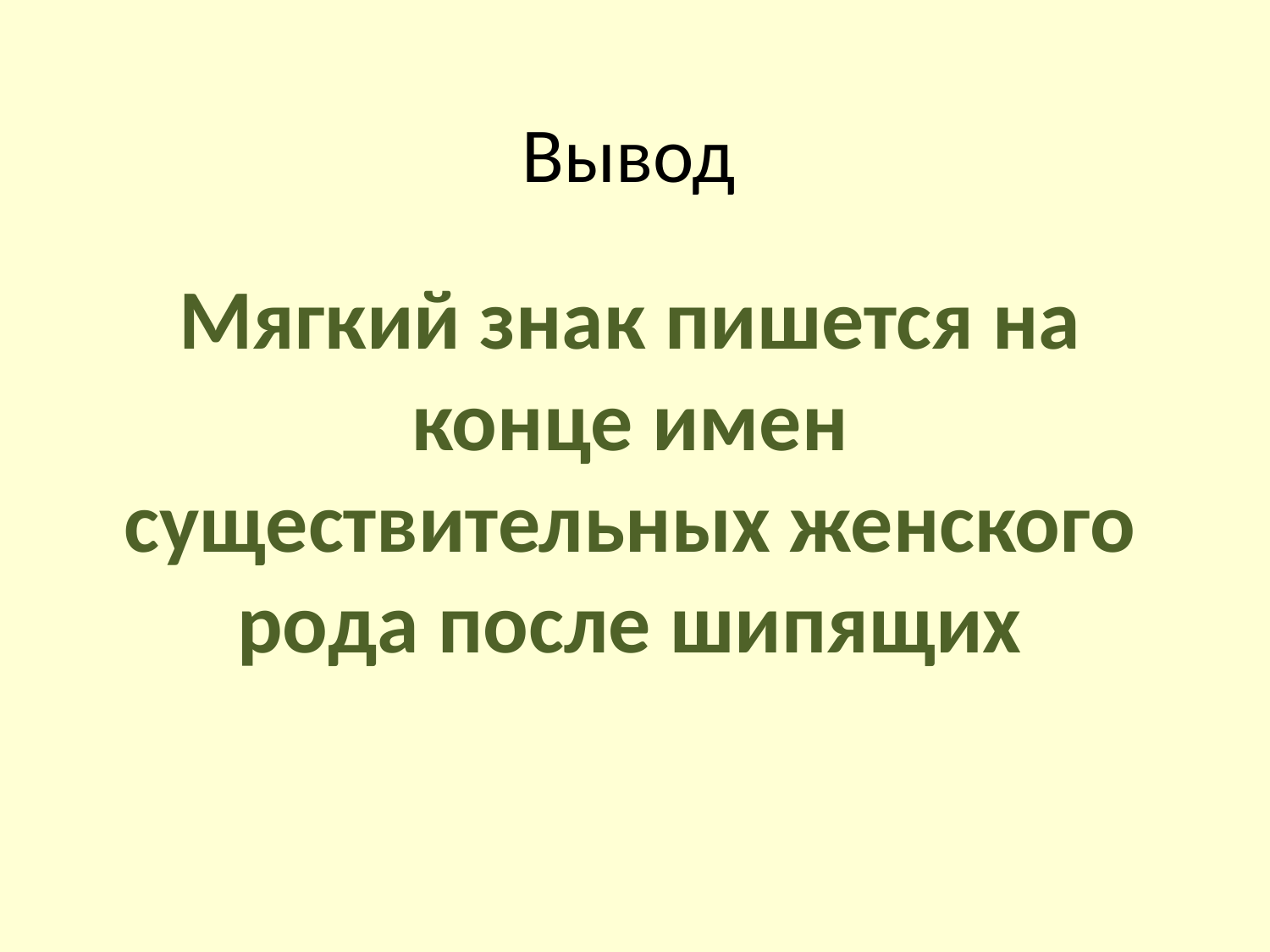

# Вывод
Мягкий знак пишется на конце имен существительных женского рода после шипящих